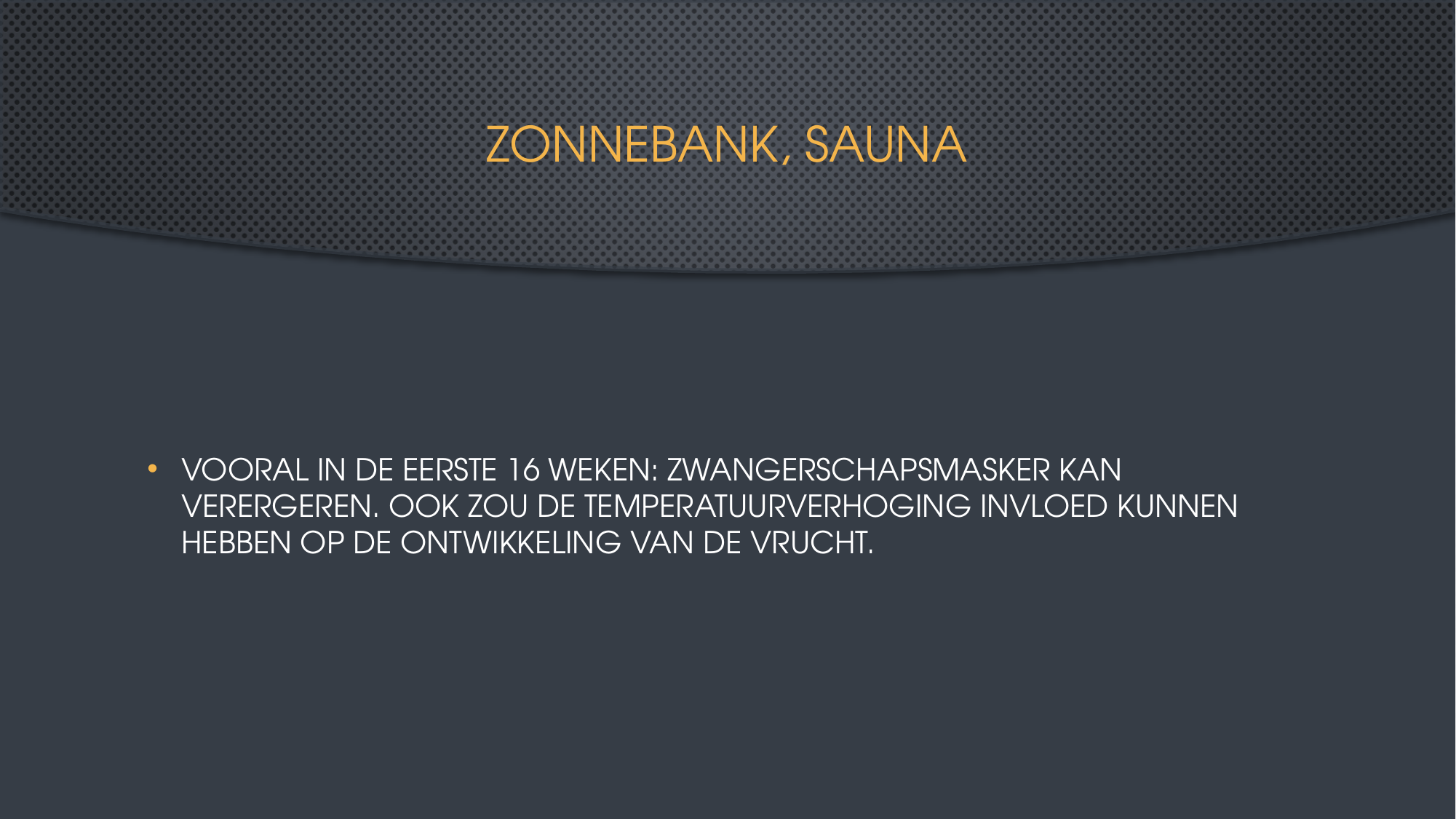

# Zonnebank, sauna
Vooral in de eerste 16 weken: zwangerschapsmasker kan verergeren. Ook zou de temperatuurverhoging invloed kunnen hebben op de ontwikkeling van de vrucht.